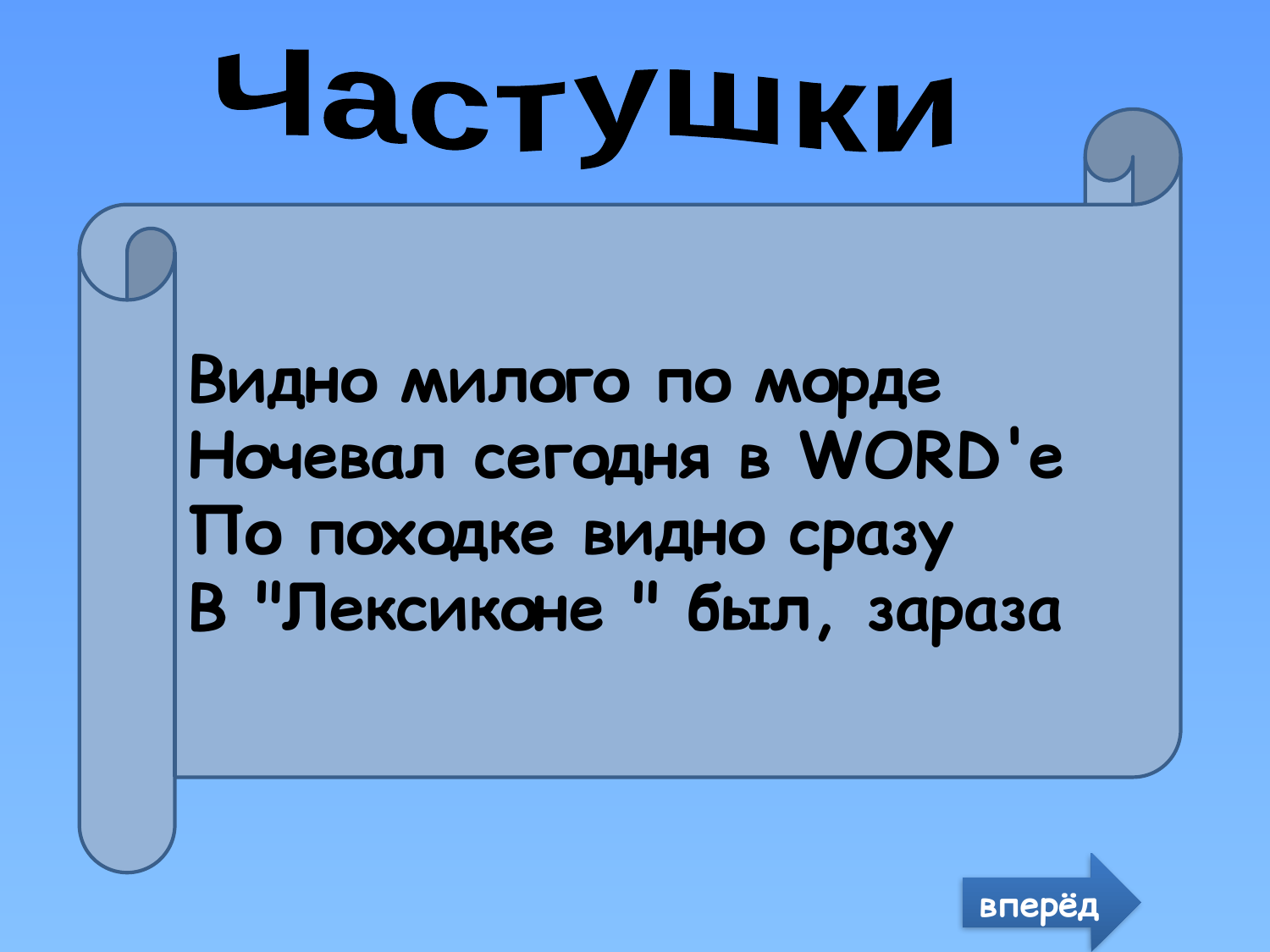

Частушки
Видно милого по морде
Ночевал сегодня в WORD'е
По походке видно сразу
В "Лексиконе " был, зараза
вперёд